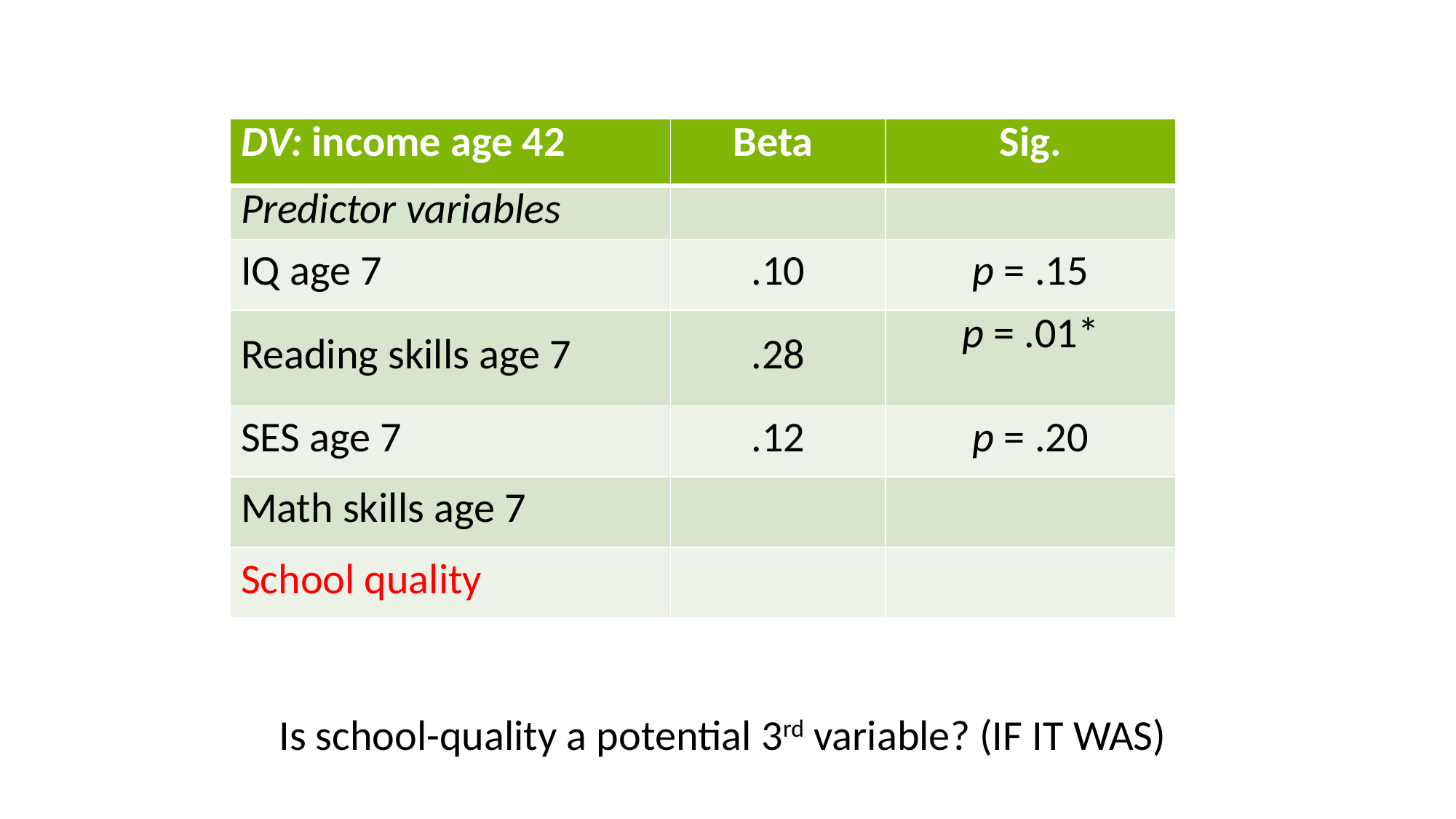

#
| DV: income age 42 | Beta | Sig. |
| --- | --- | --- |
| Predictor variables |  |  |
| IQ age 7 | .10 | p = .15 |
| Reading skills age 7 | .28 | p = .01\* |
| SES age 7 | .12 | p = .20 |
| Math skills age 7 |  |  |
| School quality |  |  |

Is school-quality a potential 3rd variable? (IF IT WAS)